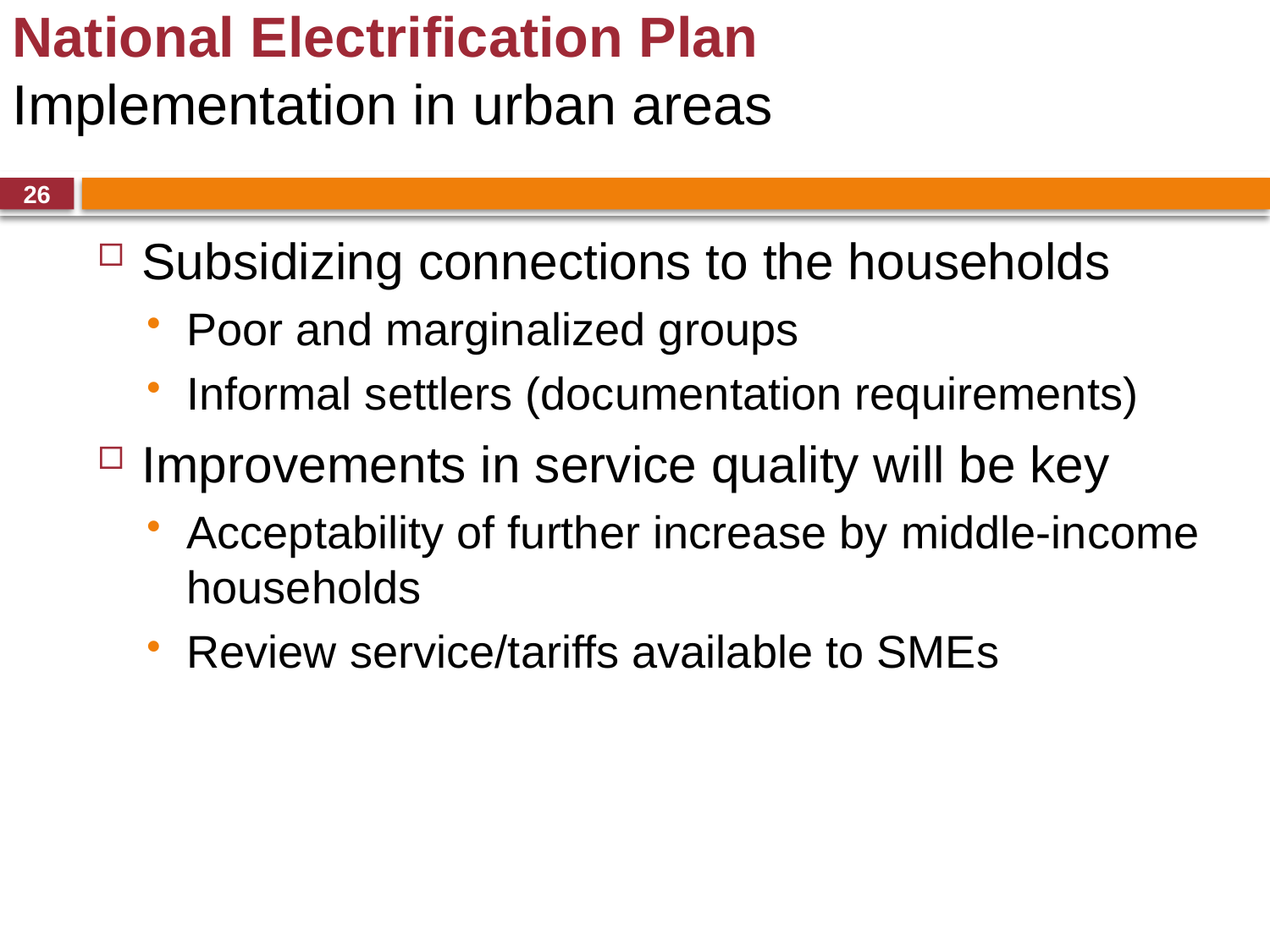

# National Electrification Plan Implementation in urban areas
26
Subsidizing connections to the households
Poor and marginalized groups
Informal settlers (documentation requirements)
Improvements in service quality will be key
Acceptability of further increase by middle-income households
Review service/tariffs available to SMEs